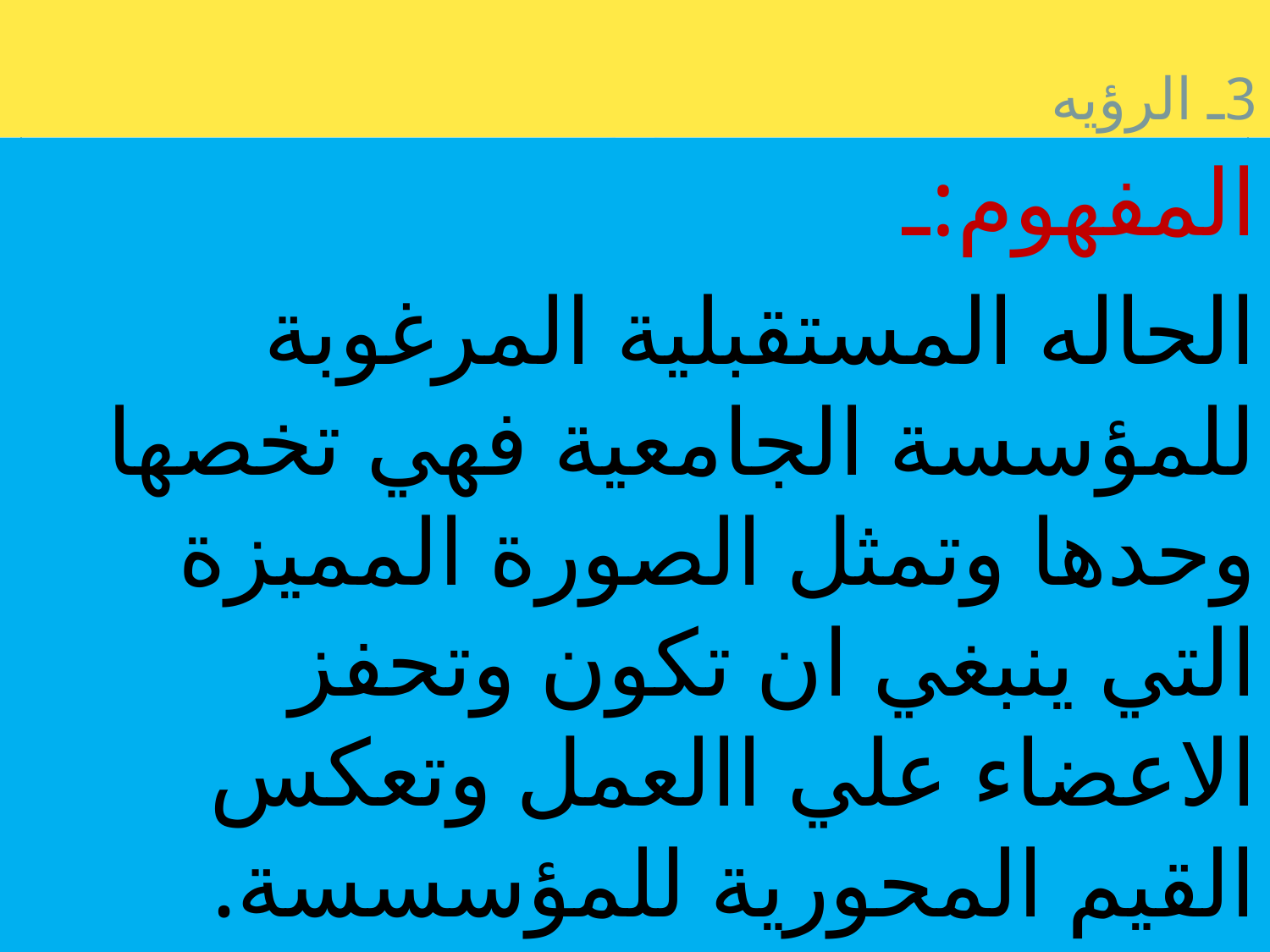

# 3ـ الرؤيه
المفهوم:ـ
الحاله المستقبلية المرغوبة للمؤسسة الجامعية فهي تخصها وحدها وتمثل الصورة المميزة التي ينبغي ان تكون وتحفز الاعضاء علي االعمل وتعكس القيم المحورية للمؤسسسة.